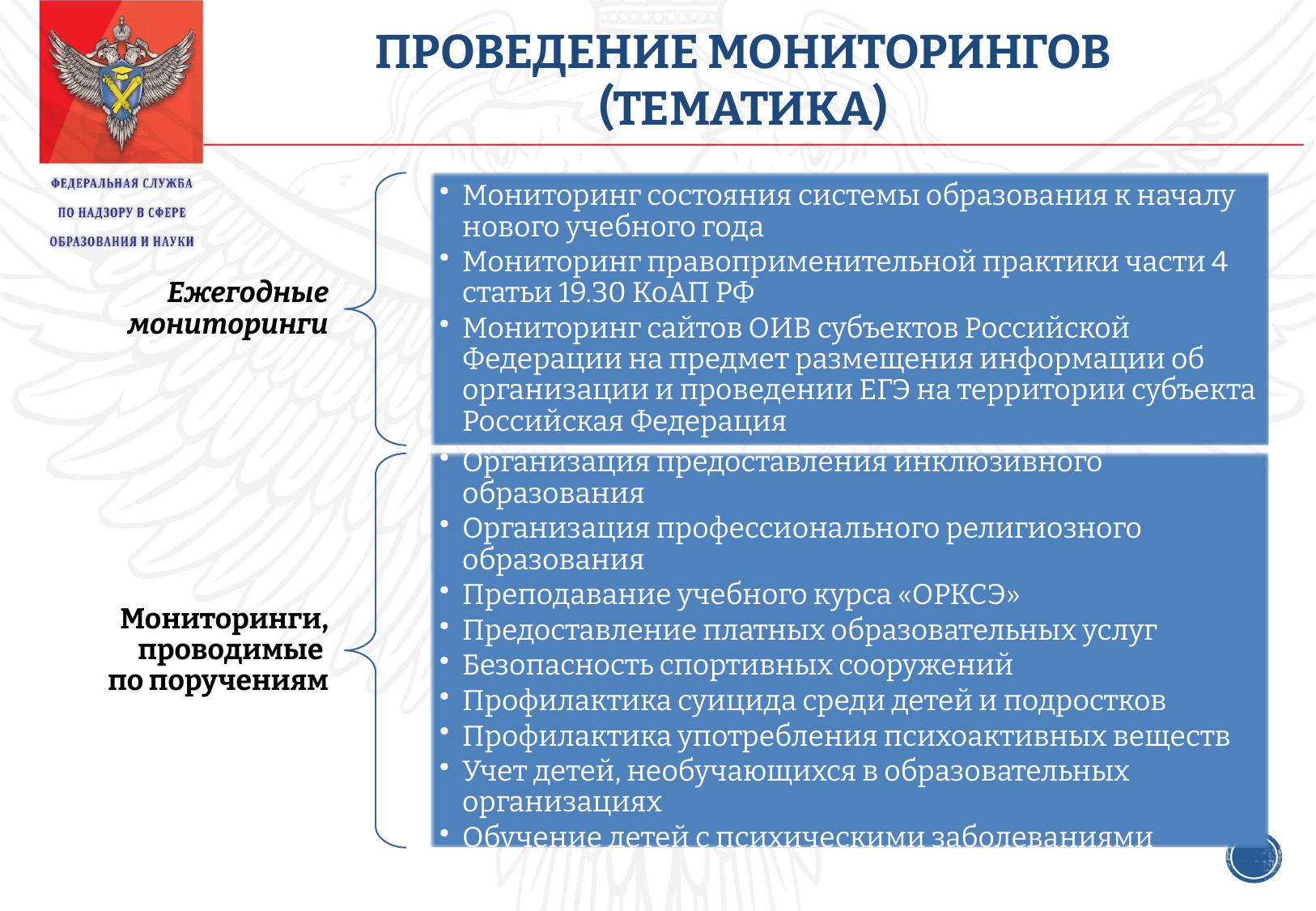

ПРОВЕДЕНИЕ МОНИТОРИНГОВ
(ТЕМАТИКА)
Ежегодные мониторинги
Мониторинг состояния системы образования к началу нового учебного года
Мониторинг правоприменительной практики части 4 статьи 19.30 КоАП РФ
Мониторинг сайтов ОИВ субъектов Российской Федерации на предмет размещения информации об организации и проведении ЕГЭ на территории субъекта Российская Федерация
Мониторинги, проводимые
по поручениям
Организация предоставления инклюзивного образования
Организация профессионального религиозного образования
Преподавание учебного курса «ОРКСЭ»
Предоставление платных образовательных услуг
Безопасность спортивных сооружений
Профилактика суицида среди детей и подростков
Профилактика употребления психоактивных веществ
Учет детей, необучающихся в образовательных организациях
Обучение детей с психическими заболеваниями